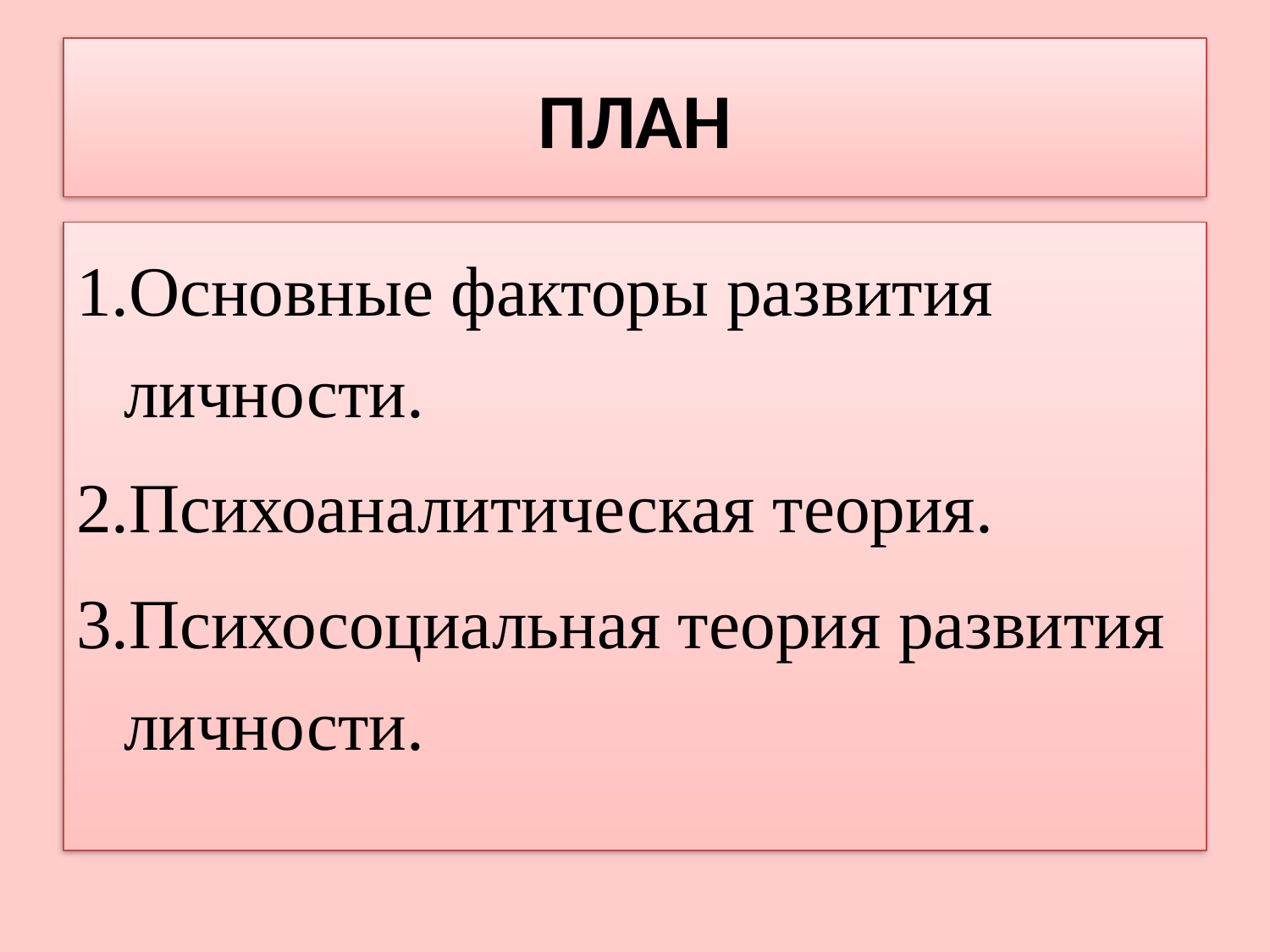

# ПЛАН
Основные факторы развития личности.
Психоаналитическая теория.
Психосоциальная теория развития личности.